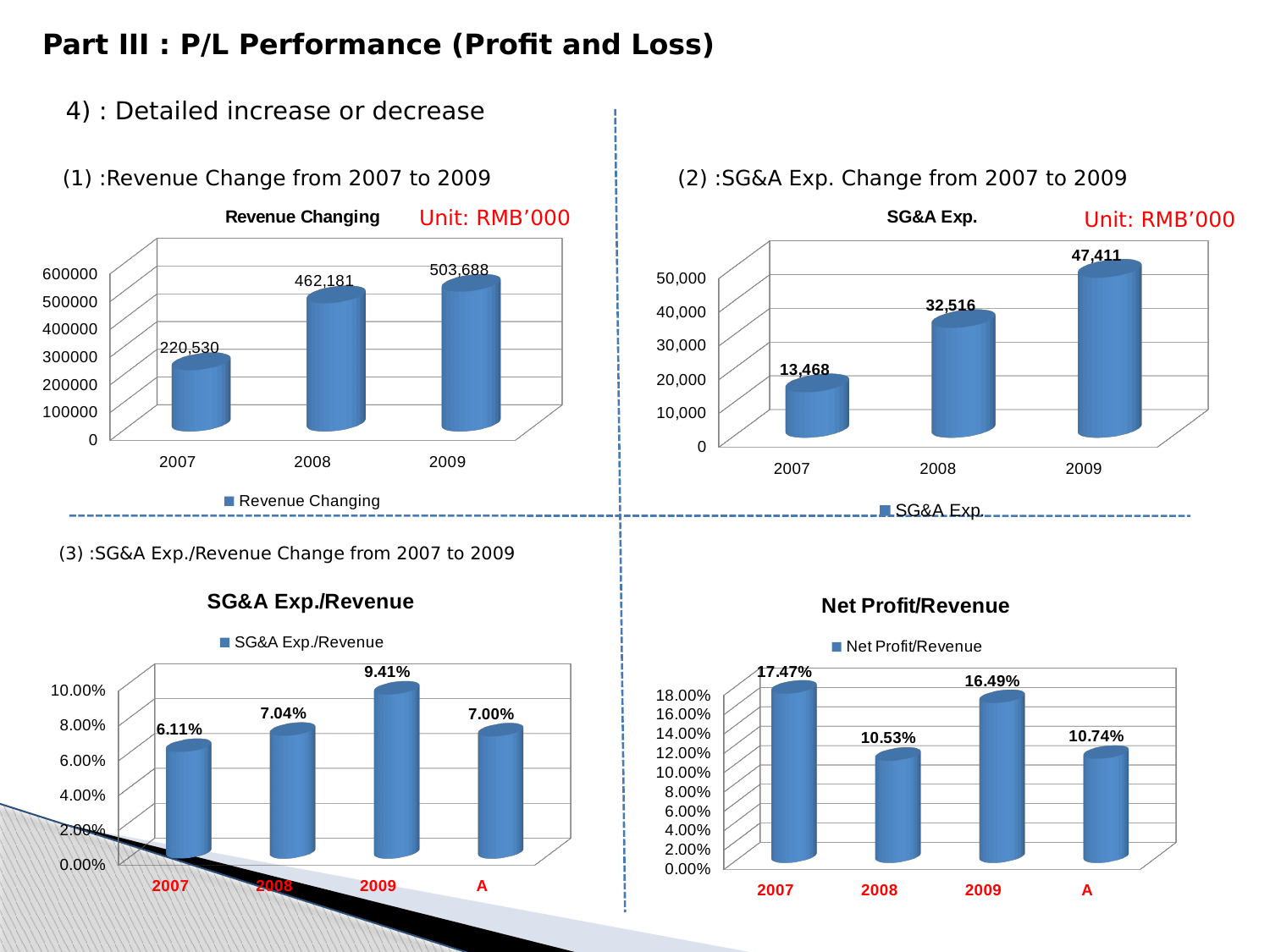

Part III : P/L Performance (Profit and Loss)
   4) : Detailed increase or decrease
   (1) :Revenue Change from 2007 to 2009
   (2) :SG&A Exp. Change from 2007 to 2009

[unsupported chart]

[unsupported chart]

Unit: RMB’000
Unit: RMB’000
   (3) :SG&A Exp./Revenue Change from 2007 to 2009

[unsupported chart]

[unsupported chart]